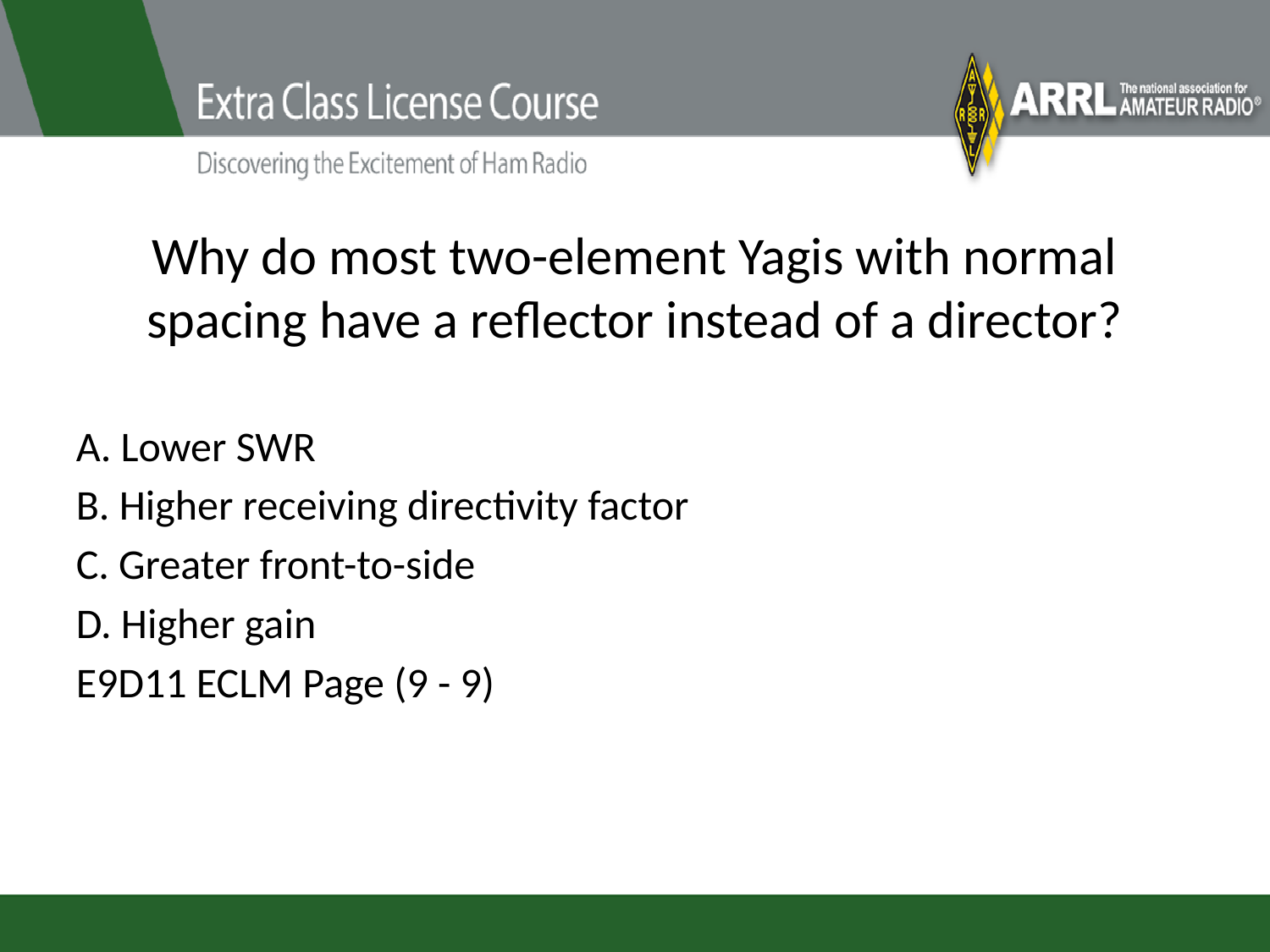

# Why do most two-element Yagis with normal spacing have a reflector instead of a director?
A. Lower SWR
B. Higher receiving directivity factor
C. Greater front-to-side
D. Higher gain
E9D11 ECLM Page (9 - 9)